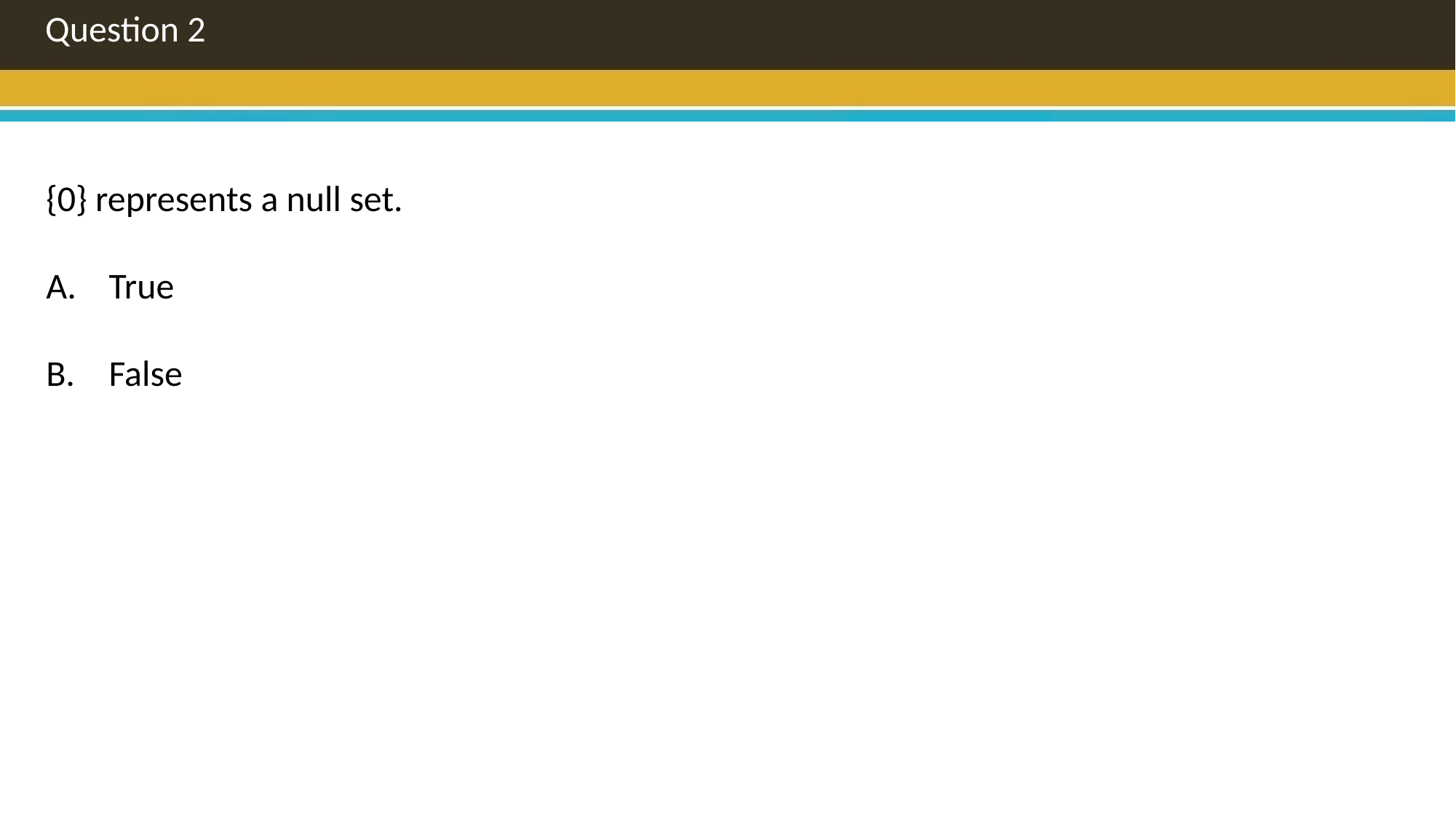

Question 2
{0} represents a null set.

 True

 False